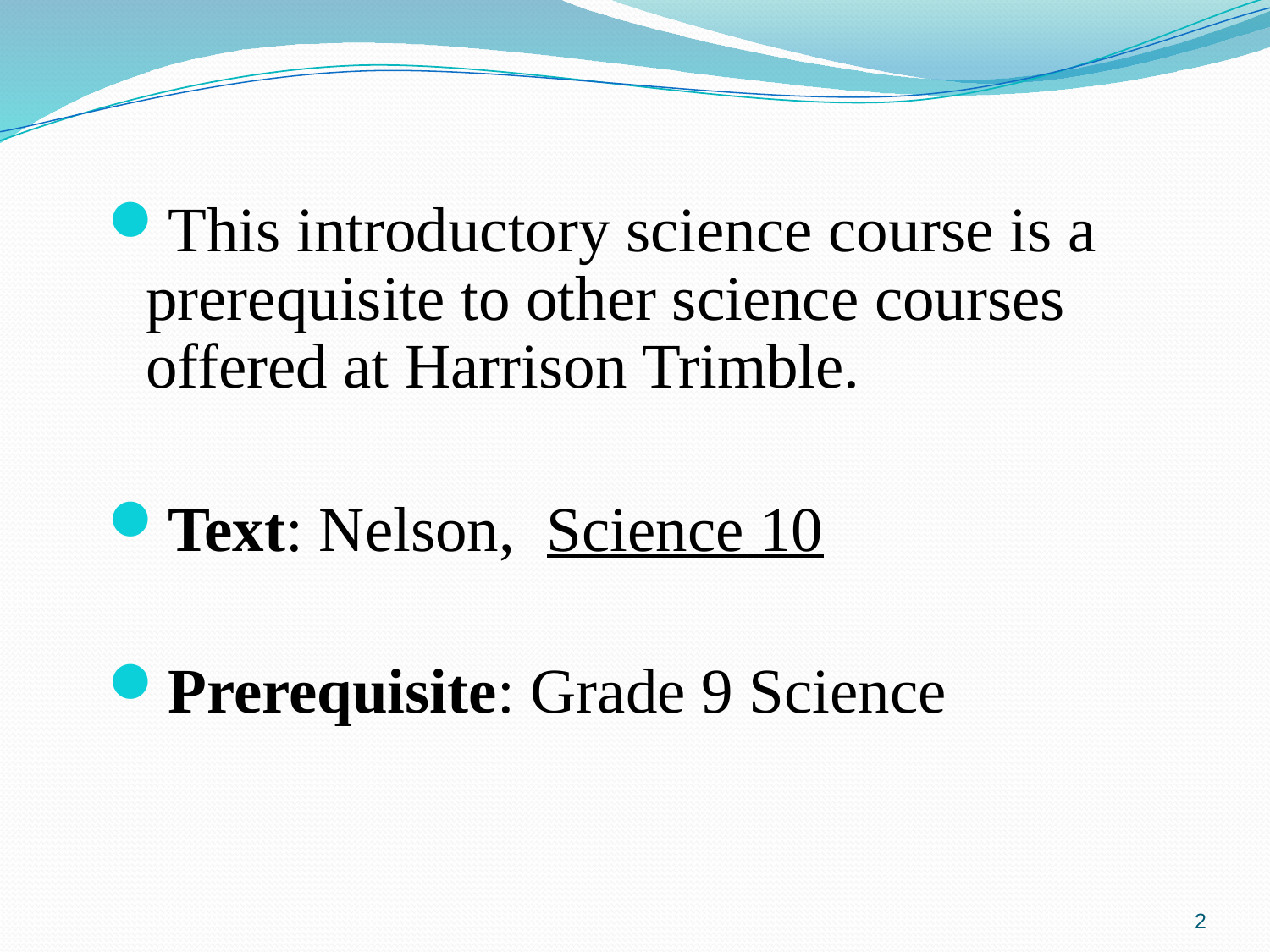

This introductory science course is a prerequisite to other science courses offered at Harrison Trimble.

Text: Nelson,  Science 10

Prerequisite: Grade 9 Science

2